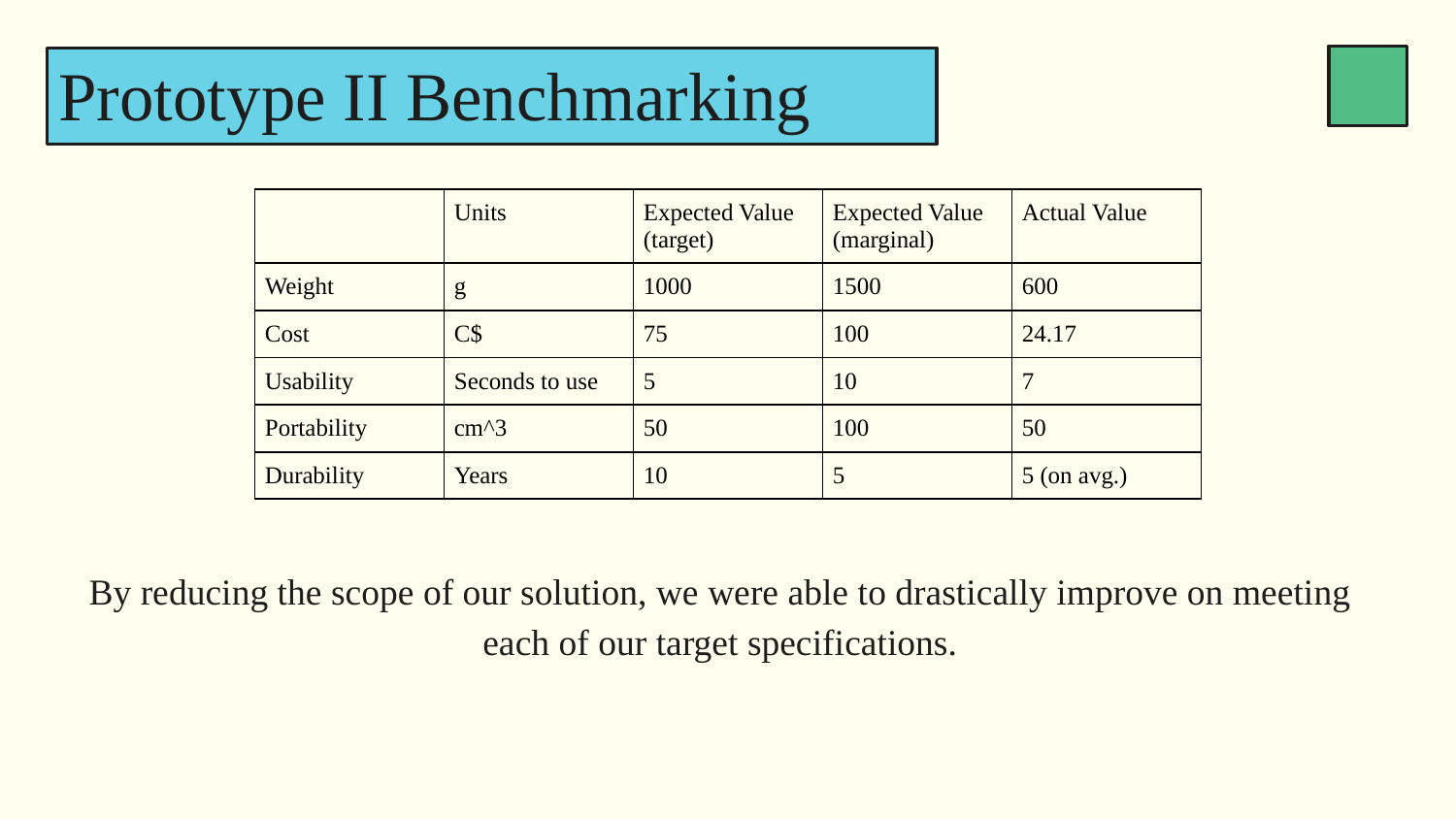

# Prototype II Benchmarking
|  | Units | Expected Value (target) | Expected Value (marginal) | Actual Value |
| --- | --- | --- | --- | --- |
| Weight | g | 1000 | 1500 | 600 |
| Cost | C$ | 75 | 100 | 24.17 |
| Usability | Seconds to use | 5 | 10 | 7 |
| Portability | cm^3 | 50 | 100 | 50 |
| Durability | Years | 10 | 5 | 5 (on avg.) |
By reducing the scope of our solution, we were able to drastically improve on meeting each of our target specifications.